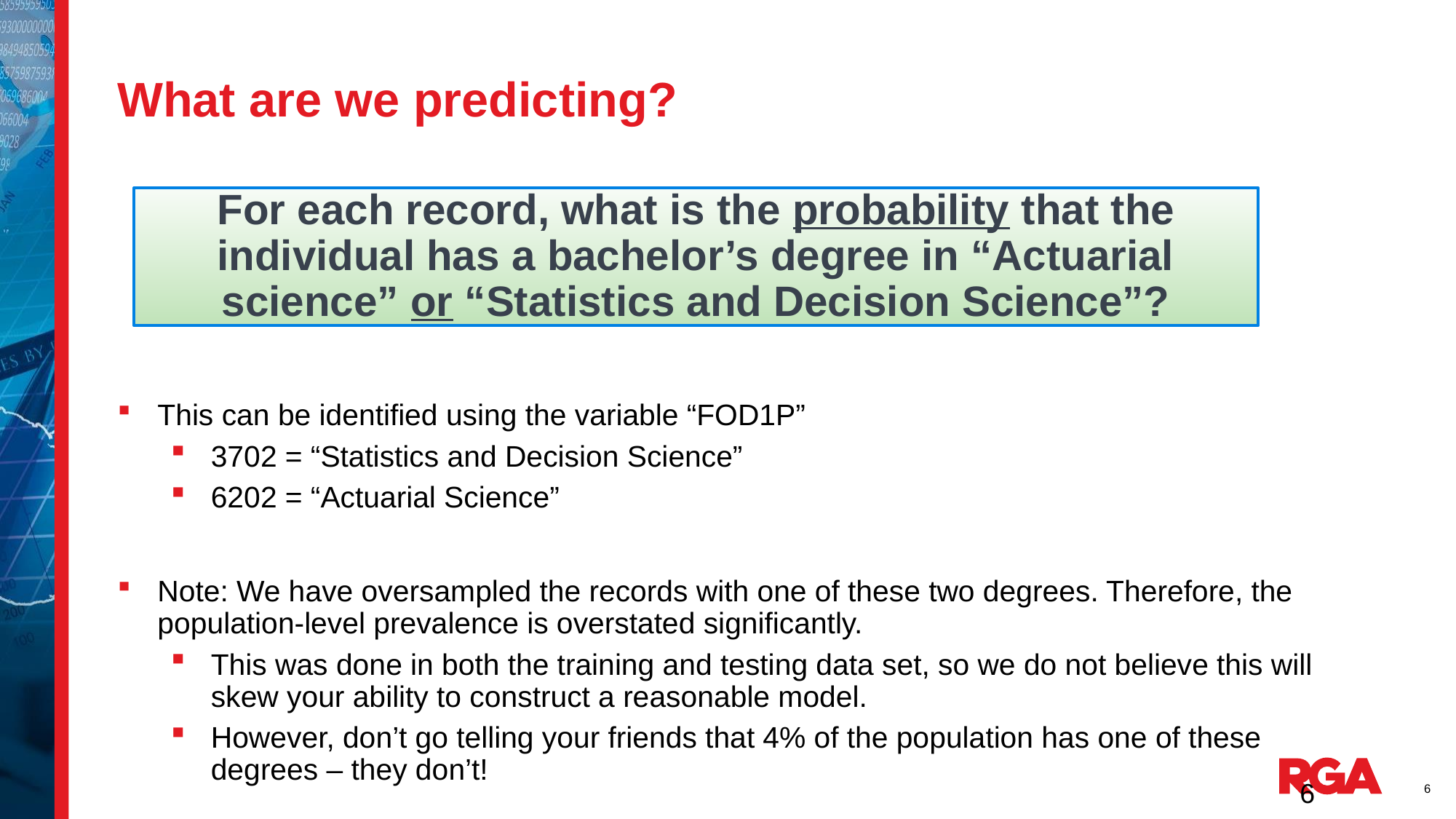

# What are we predicting?

This can be identified using the variable “FOD1P”
3702 = “Statistics and Decision Science”
6202 = “Actuarial Science”

Note: We have oversampled the records with one of these two degrees. Therefore, the population-level prevalence is overstated significantly.
This was done in both the training and testing data set, so we do not believe this will skew your ability to construct a reasonable model.
However, don’t go telling your friends that 4% of the population has one of these degrees – they don’t!

For each record, what is the probability that the individual has a bachelor’s degree in “Actuarial science” or “Statistics and Decision Science”?
6